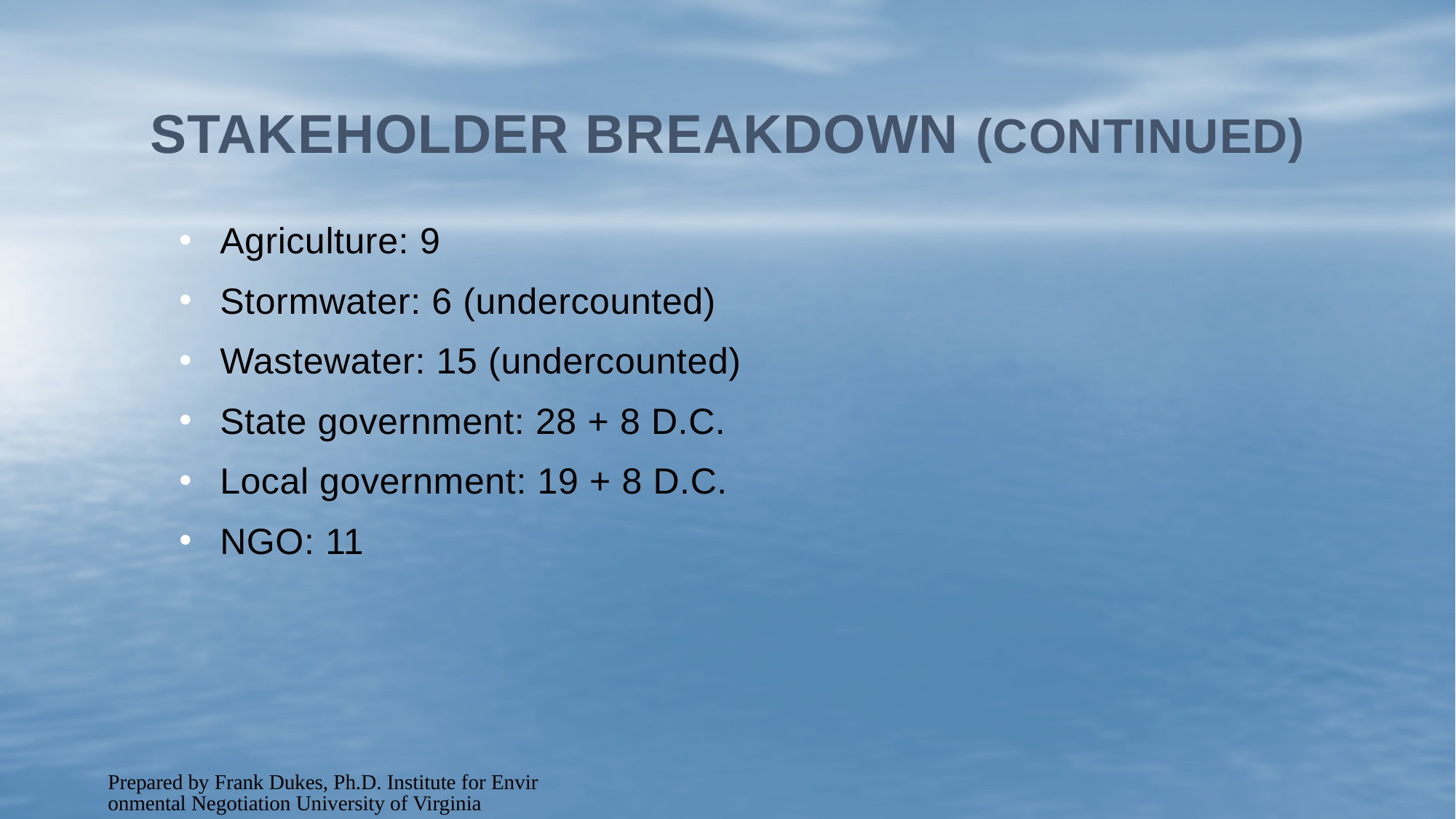

# Stakeholder Breakdown (continued)
Agriculture: 9
Stormwater: 6 (undercounted)
Wastewater: 15 (undercounted)
State government: 28 + 8 D.C.
Local government: 19 + 8 D.C.
NGO: 11

Prepared by Frank Dukes, Ph.D. Institute for Environmental Negotiation University of Virginia